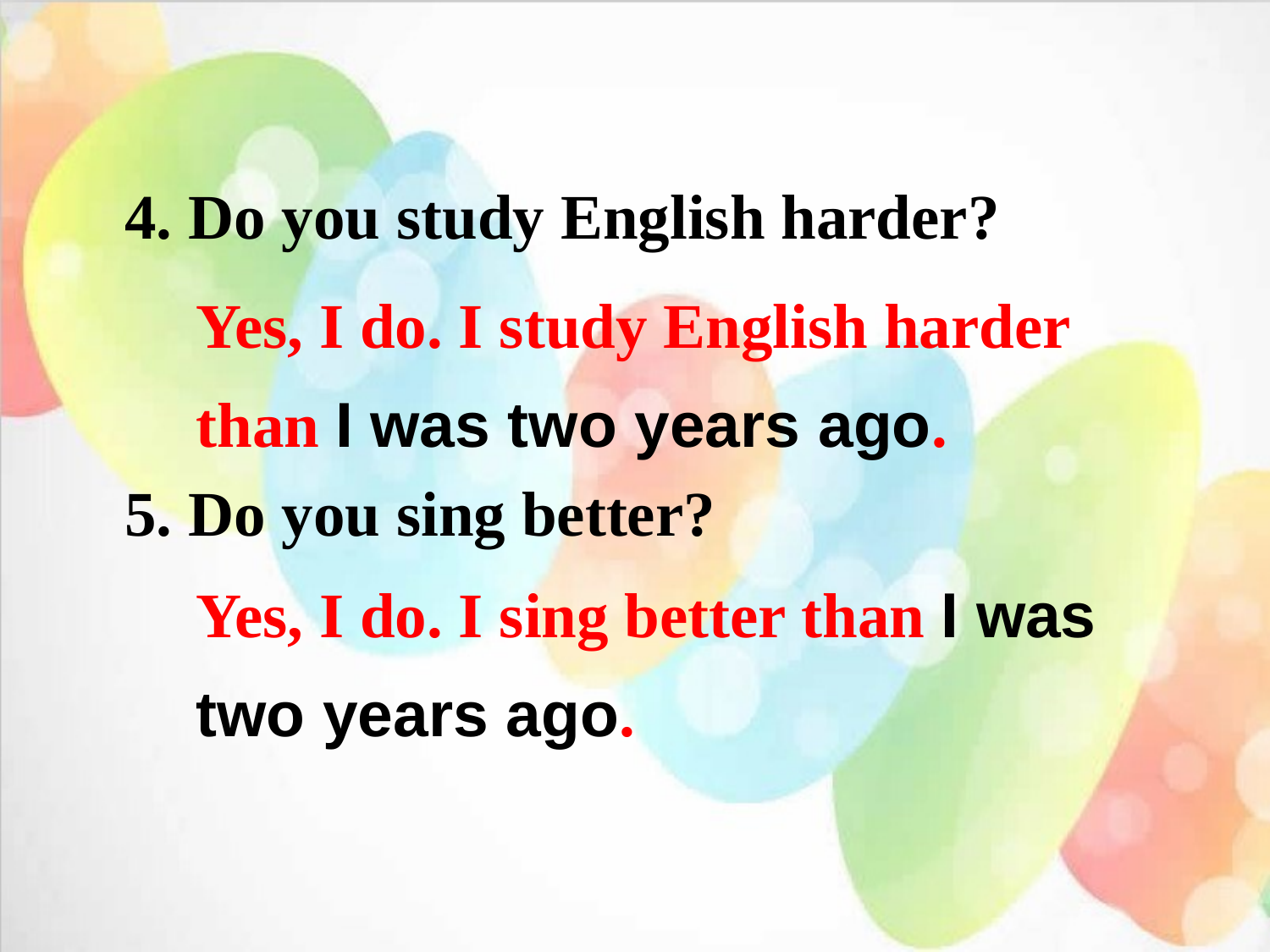

4. Do you study English harder?

5. Do you sing better?

Yes, I do. I study English harder than I was two years ago.
Yes, I do. I sing better than I was two years ago.